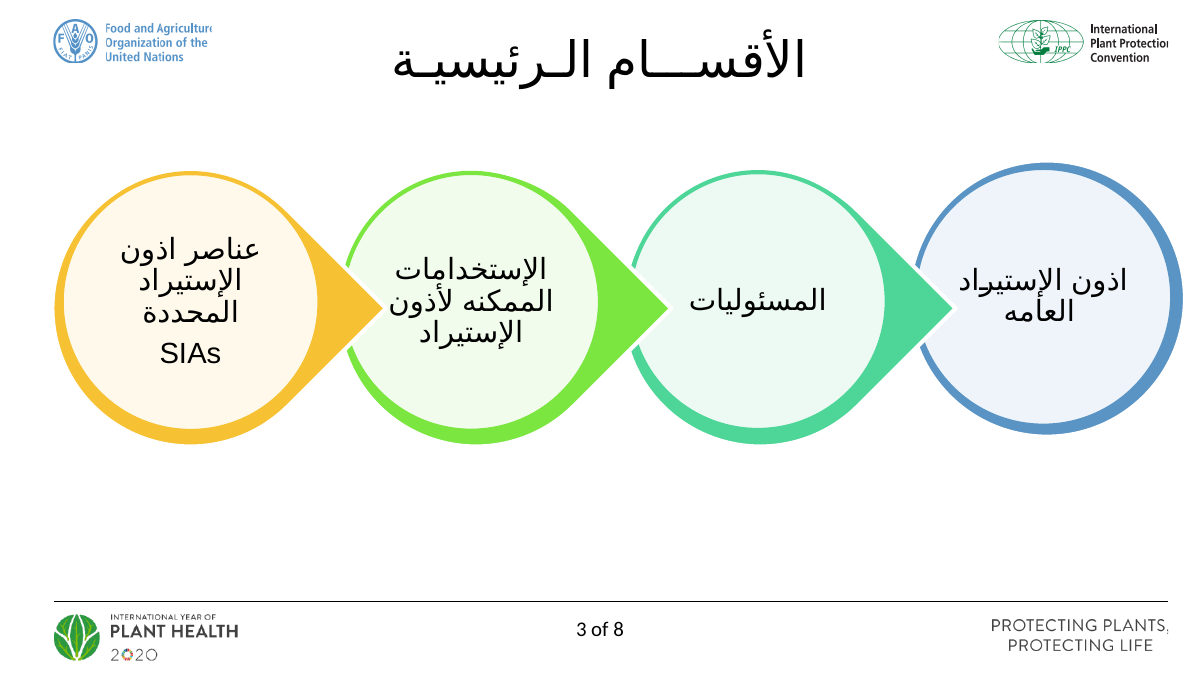

الأقســـام الـرئيسيـة
اذون الإستيراد العامه
المسئوليات
الإستخدامات الممكنه لأذون الإستيراد
عناصر اذون الإستيراد المحددة
SIAs
3 of 8